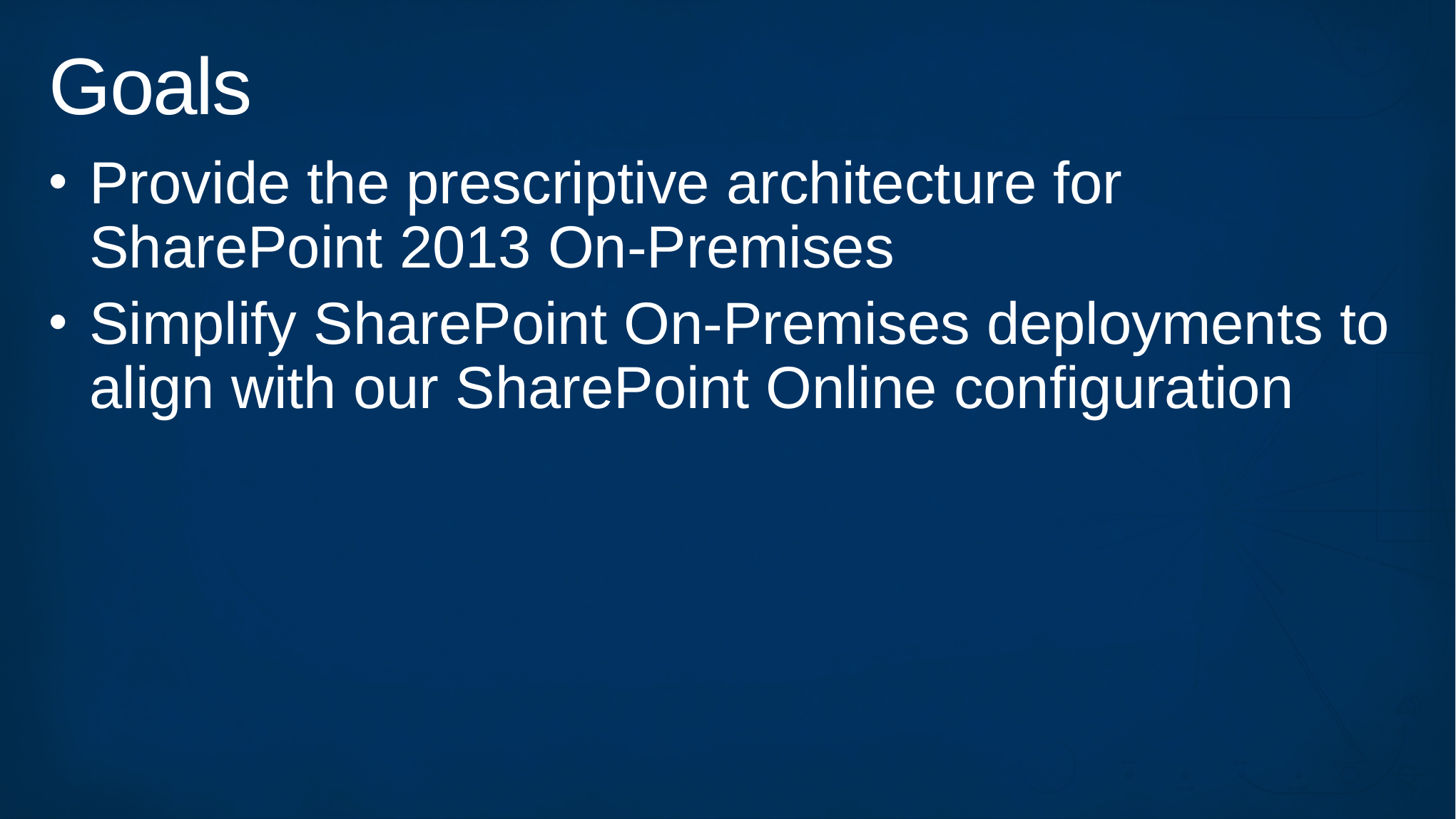

# Goals
Provide the prescriptive architecture for SharePoint 2013 On-Premises
Simplify SharePoint On-Premises deployments to align with our SharePoint Online configuration